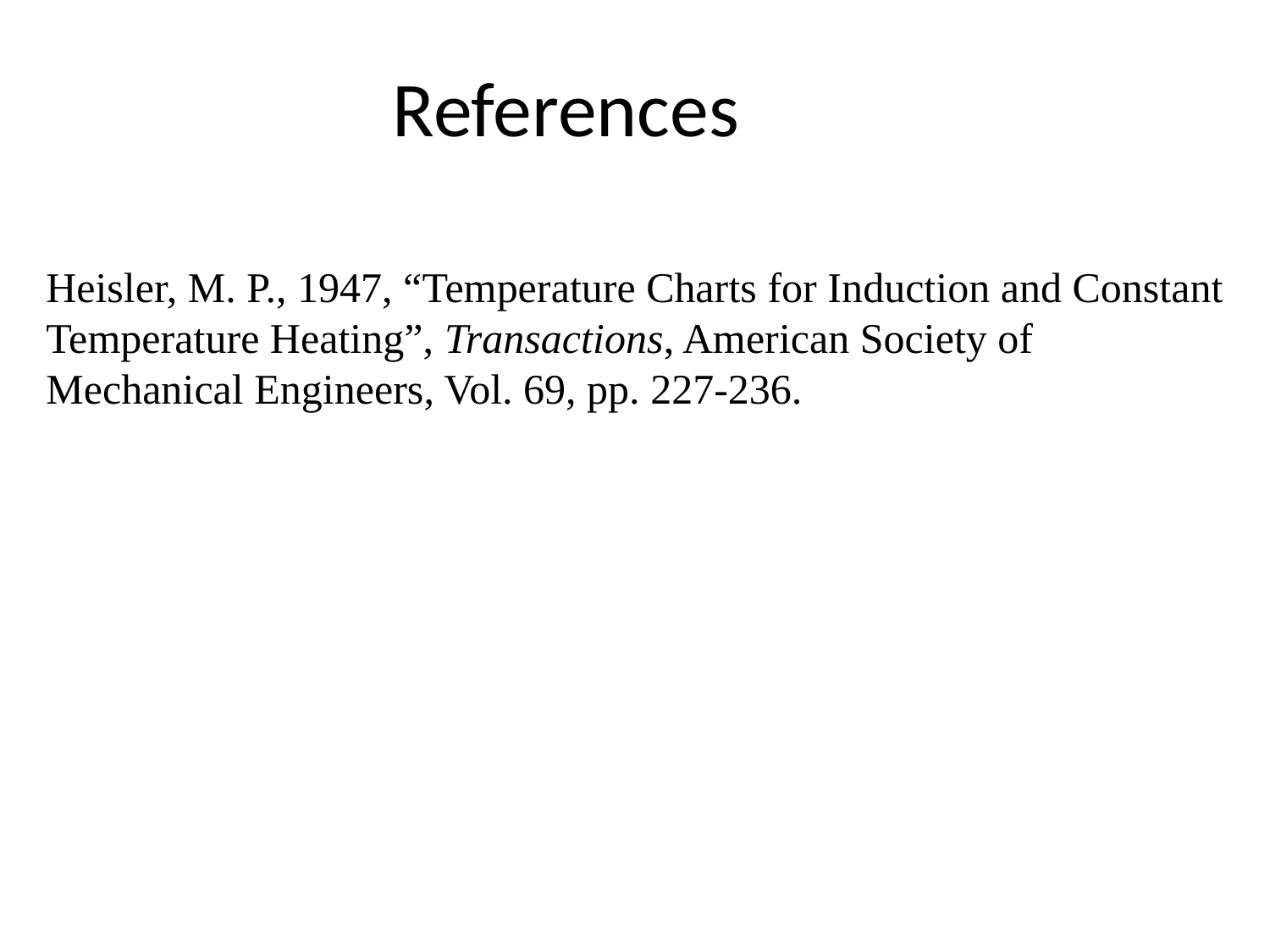

References
Heisler, M. P., 1947, “Temperature Charts for Induction and Constant
Temperature Heating”, Transactions, American Society of
Mechanical Engineers, Vol. 69, pp. 227-236.